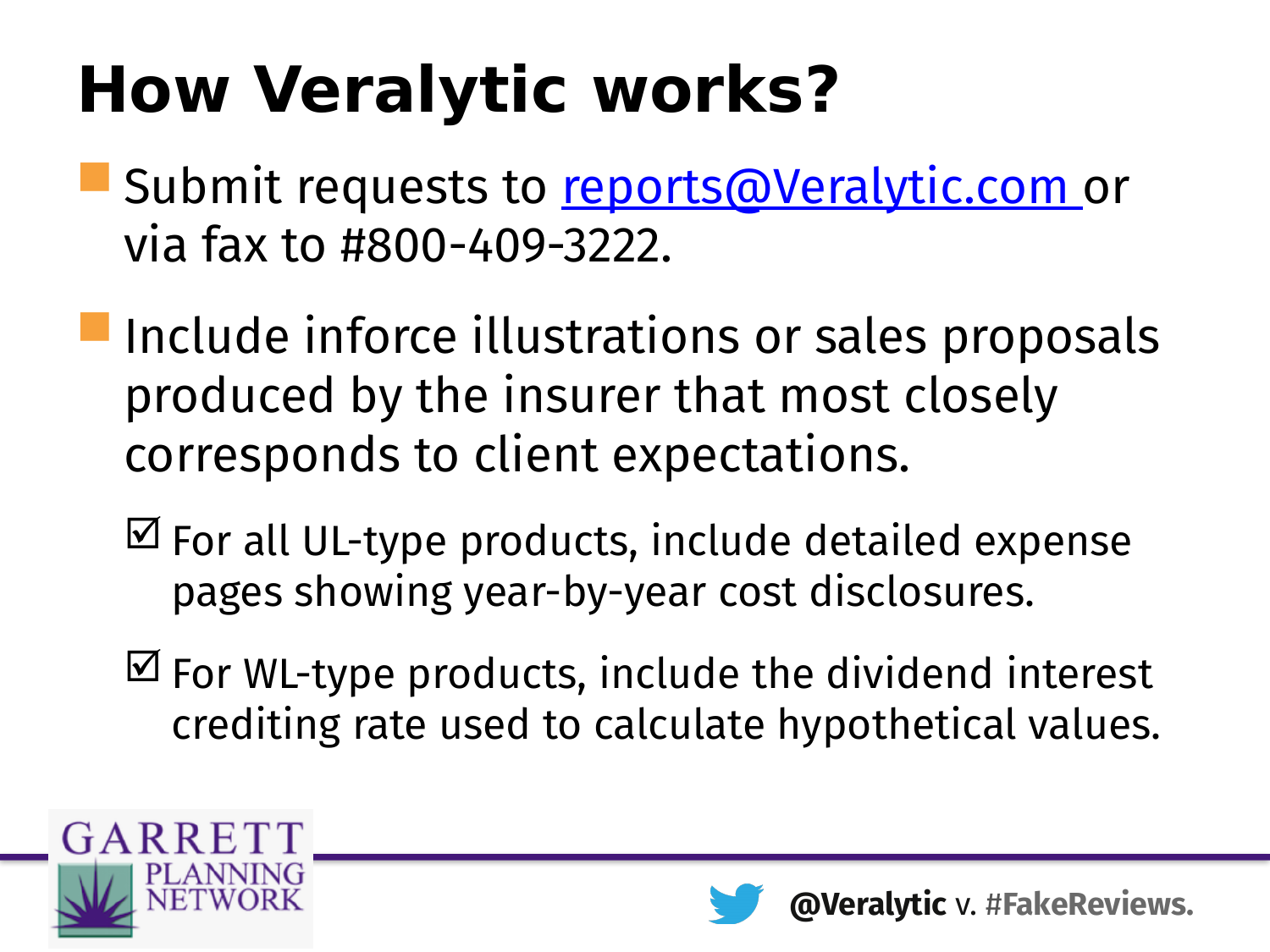

# How Veralytic works?
Submit requests to reports@Veralytic.com or via fax to #800-409-3222.
Include inforce illustrations or sales proposals produced by the insurer that most closely corresponds to client expectations.
For all UL-type products, include detailed expense pages showing year-by-year cost disclosures.
For WL-type products, include the dividend interest crediting rate used to calculate hypothetical values.